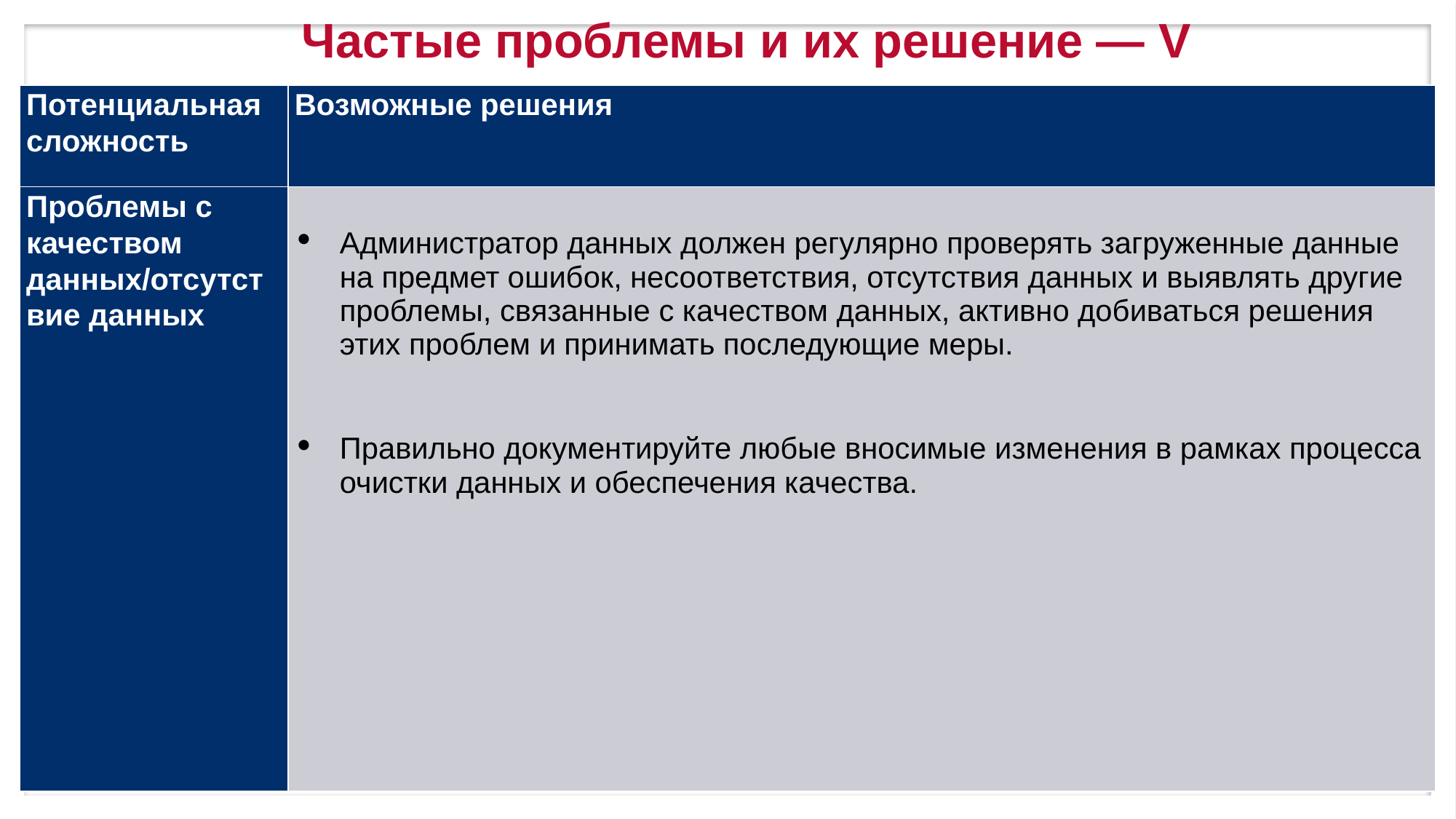

# Частые проблемы и их решение — V
| Потенциальная сложность | Возможные решения |
| --- | --- |
| Проблемы с качеством данных/отсутствие данных | Администратор данных должен регулярно проверять загруженные данные на предмет ошибок, несоответствия, отсутствия данных и выявлять другие проблемы, связанные с качеством данных, активно добиваться решения этих проблем и принимать последующие меры. Правильно документируйте любые вносимые изменения в рамках процесса очистки данных и обеспечения качества. |